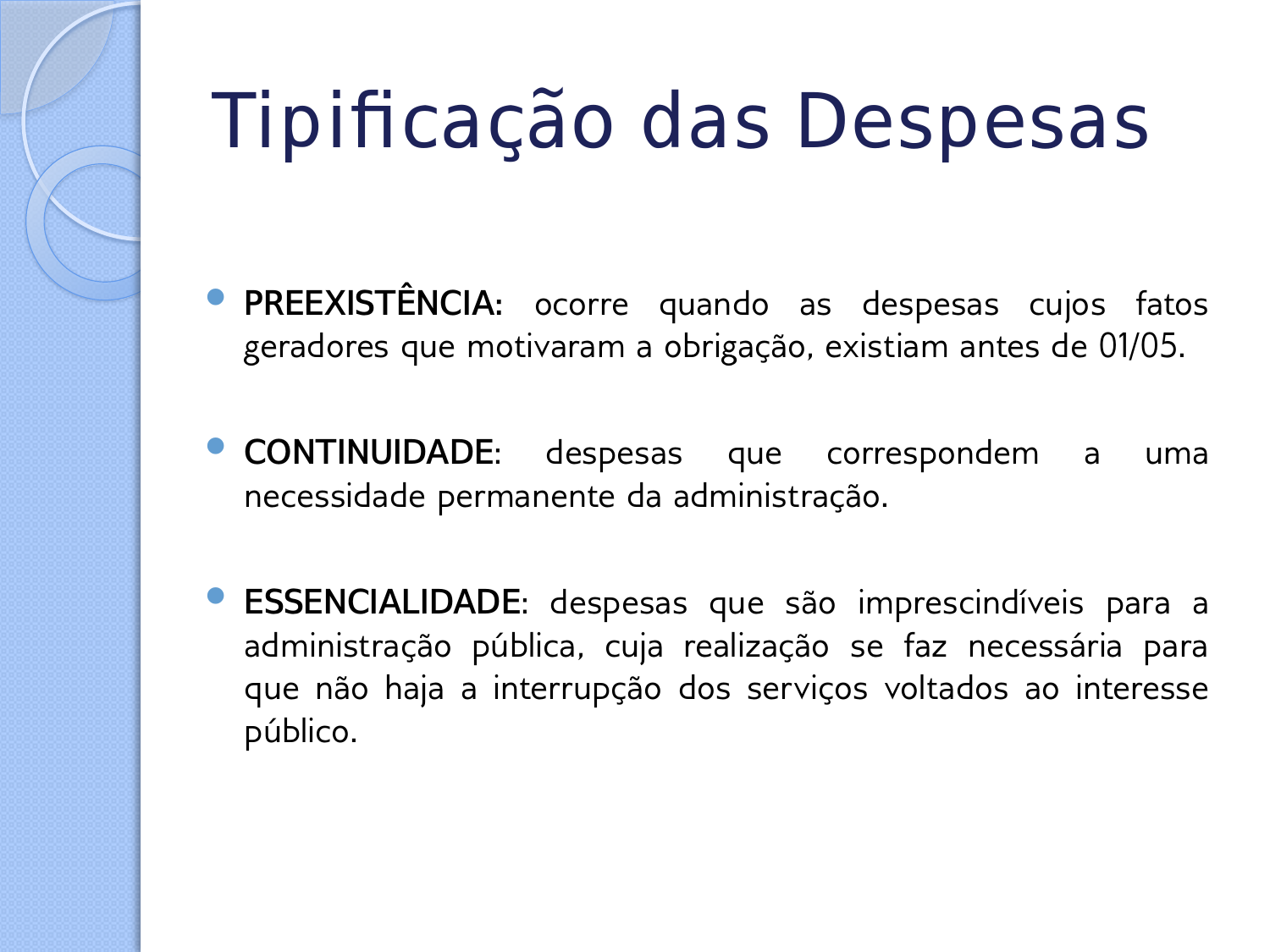

# Tipificação das Despesas
PREEXISTÊNCIA: ocorre quando as despesas cujos fatos geradores que motivaram a obrigação, existiam antes de 01/05.

CONTINUIDADE: despesas que correspondem a uma necessidade permanente da administração.

ESSENCIALIDADE: despesas que são imprescindíveis para a administração pública, cuja realização se faz necessária para que não haja a interrupção dos serviços voltados ao interesse público.